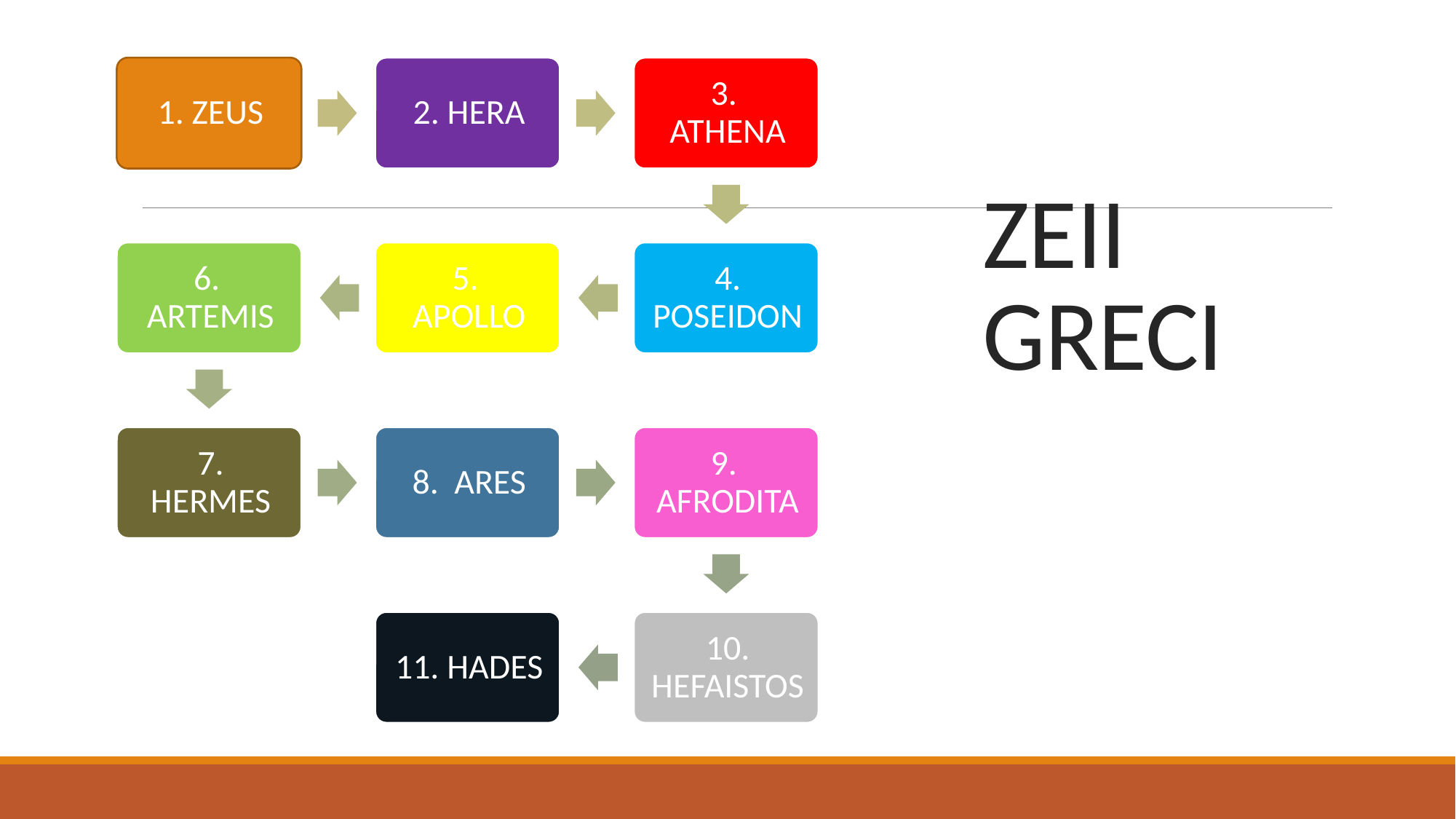

1. ZEUS

2. HERA

3.  ATHENA

4. POSEIDON

5.  APOLLO

6.  ARTEMIS

7. HERMES

8.  ARES

9.  AFRODITA

10. HEFAISTOS

11. HADES
# ZEII GRECI